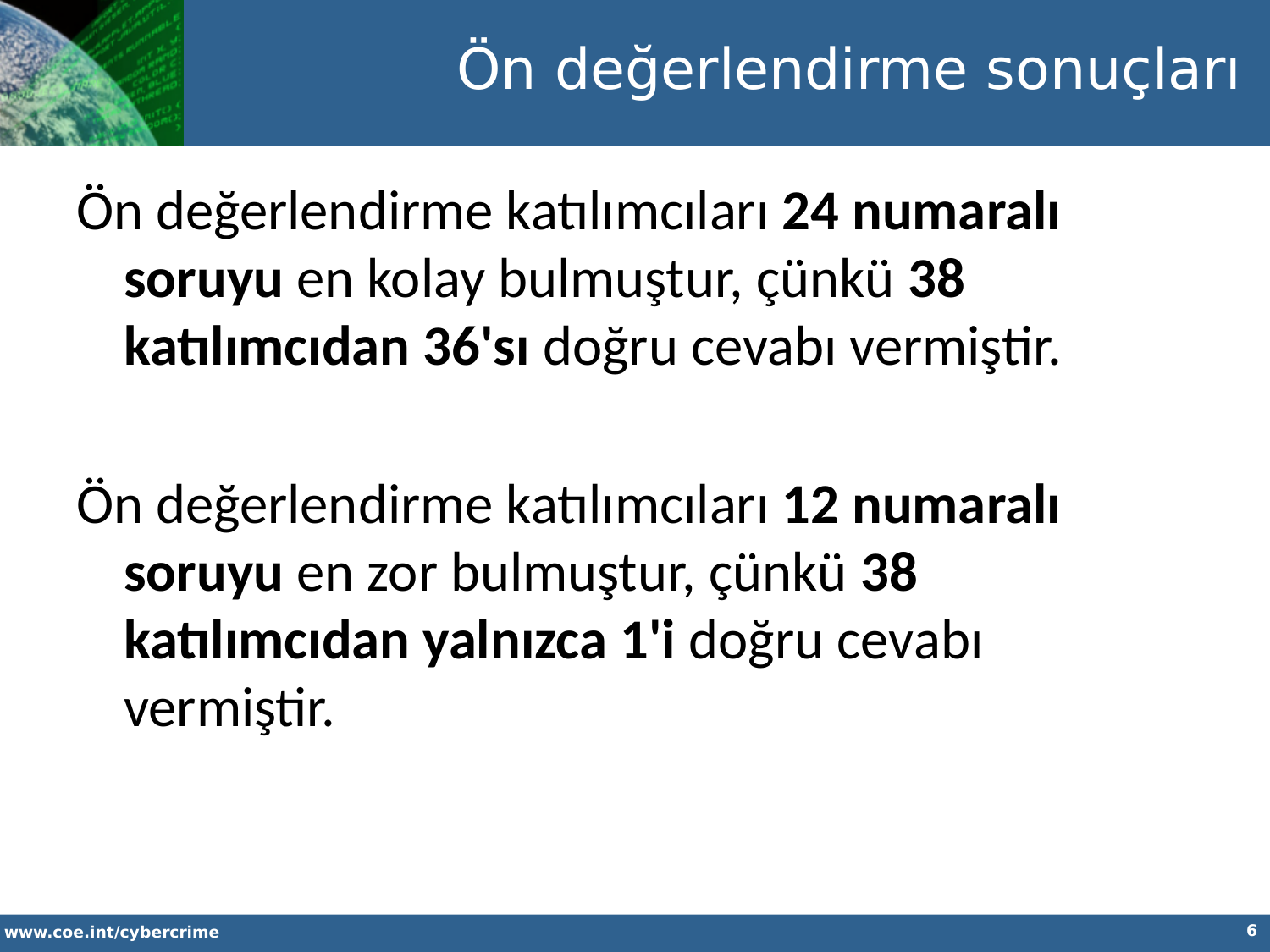

Ön değerlendirme sonuçları
Ön değerlendirme katılımcıları 24 numaralı soruyu en kolay bulmuştur, çünkü 38 katılımcıdan 36'sı doğru cevabı vermiştir.

Ön değerlendirme katılımcıları 12 numaralı soruyu en zor bulmuştur, çünkü 38 katılımcıdan yalnızca 1'i doğru cevabı vermiştir.